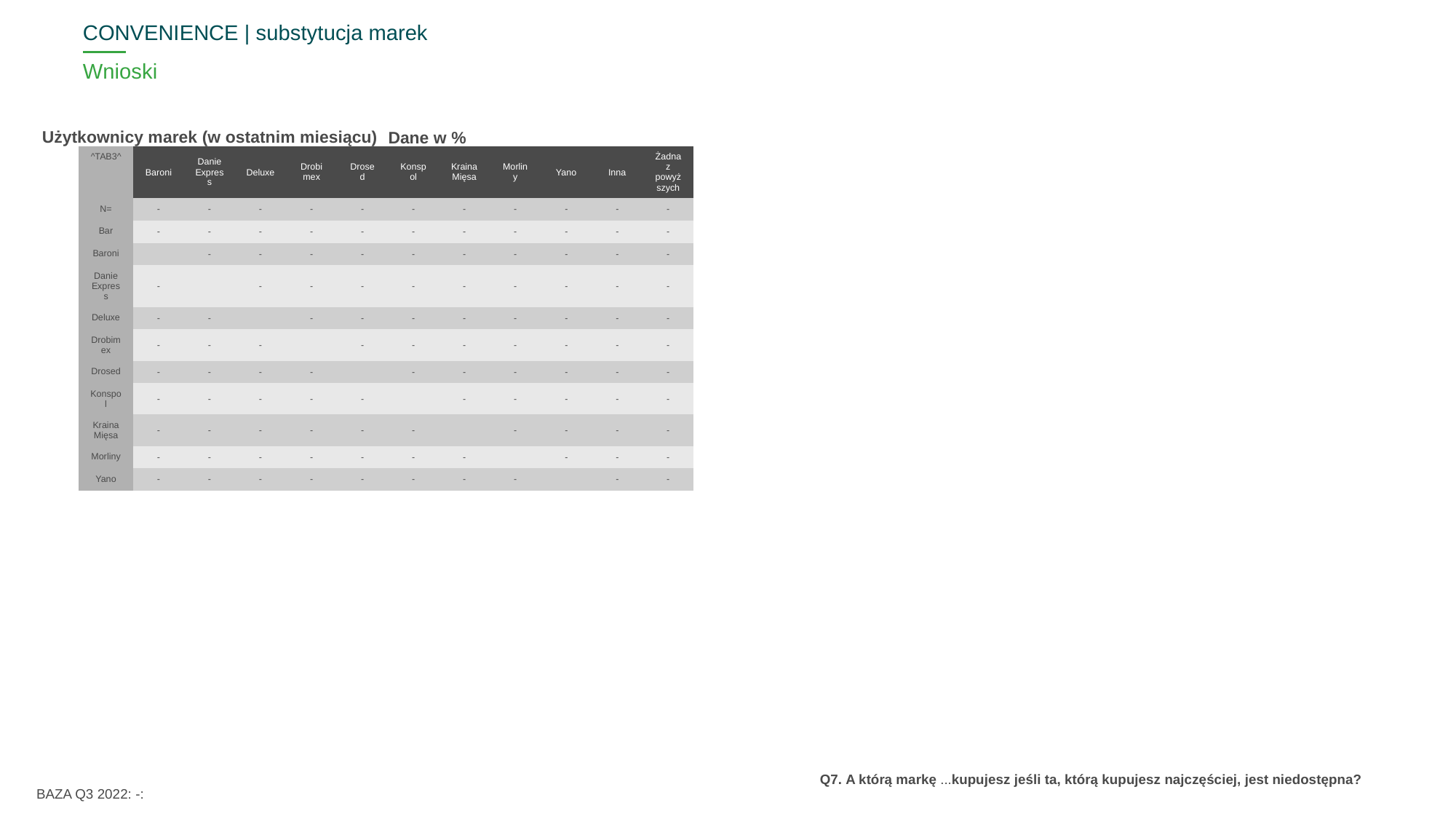

CONVENIENCE | substytucja marek
# Wnioski
Użytkownicy marek (w ostatnim miesiącu)
Dane w %
| ^TAB3^ | Baroni | Danie Express | Deluxe | Drobimex | Drosed | Konspol | Kraina Mięsa | Morliny | Yano | Inna | Żadna z powyższych |
| --- | --- | --- | --- | --- | --- | --- | --- | --- | --- | --- | --- |
| N= | - | - | - | - | - | - | - | - | - | - | - |
| Bar | - | - | - | - | - | - | - | - | - | - | - |
| Baroni |  | - | - | - | - | - | - | - | - | - | - |
| Danie Express | - |  | - | - | - | - | - | - | - | - | - |
| Deluxe | - | - |  | - | - | - | - | - | - | - | - |
| Drobimex | - | - | - |  | - | - | - | - | - | - | - |
| Drosed | - | - | - | - |  | - | - | - | - | - | - |
| Konspol | - | - | - | - | - |  | - | - | - | - | - |
| Kraina Mięsa | - | - | - | - | - | - |  | - | - | - | - |
| Morliny | - | - | - | - | - | - | - |  | - | - | - |
| Yano | - | - | - | - | - | - | - | - |  | - | - |

BAZA Q3 2022: -:
Q7. A którą markę ...kupujesz jeśli ta, którą kupujesz najczęściej, jest niedostępna?